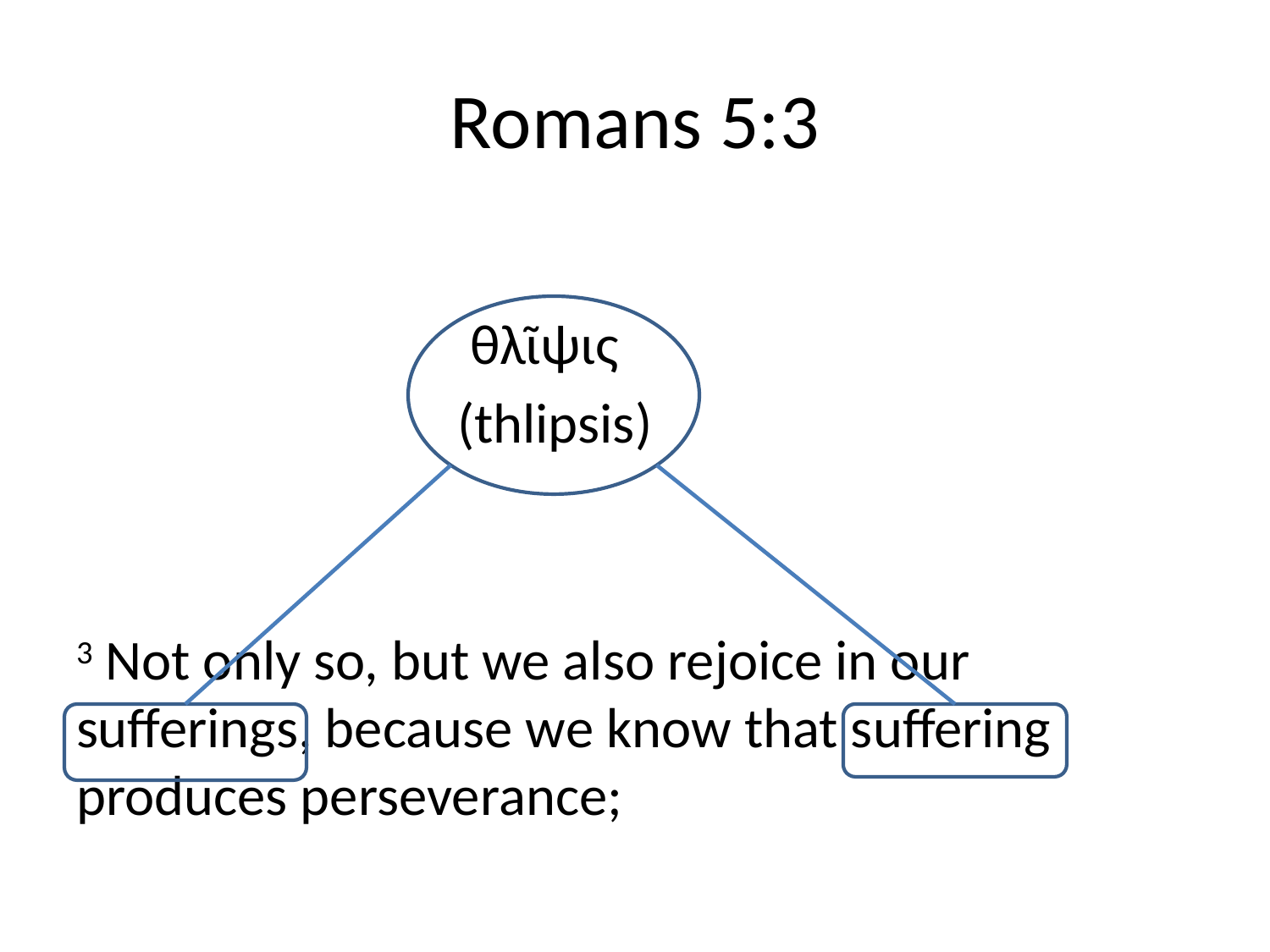

# Romans 5:3

			 θλῖψις
			(thlipsis)

3 Not only so, but we also rejoice in our sufferings, because we know that suffering produces perseverance;